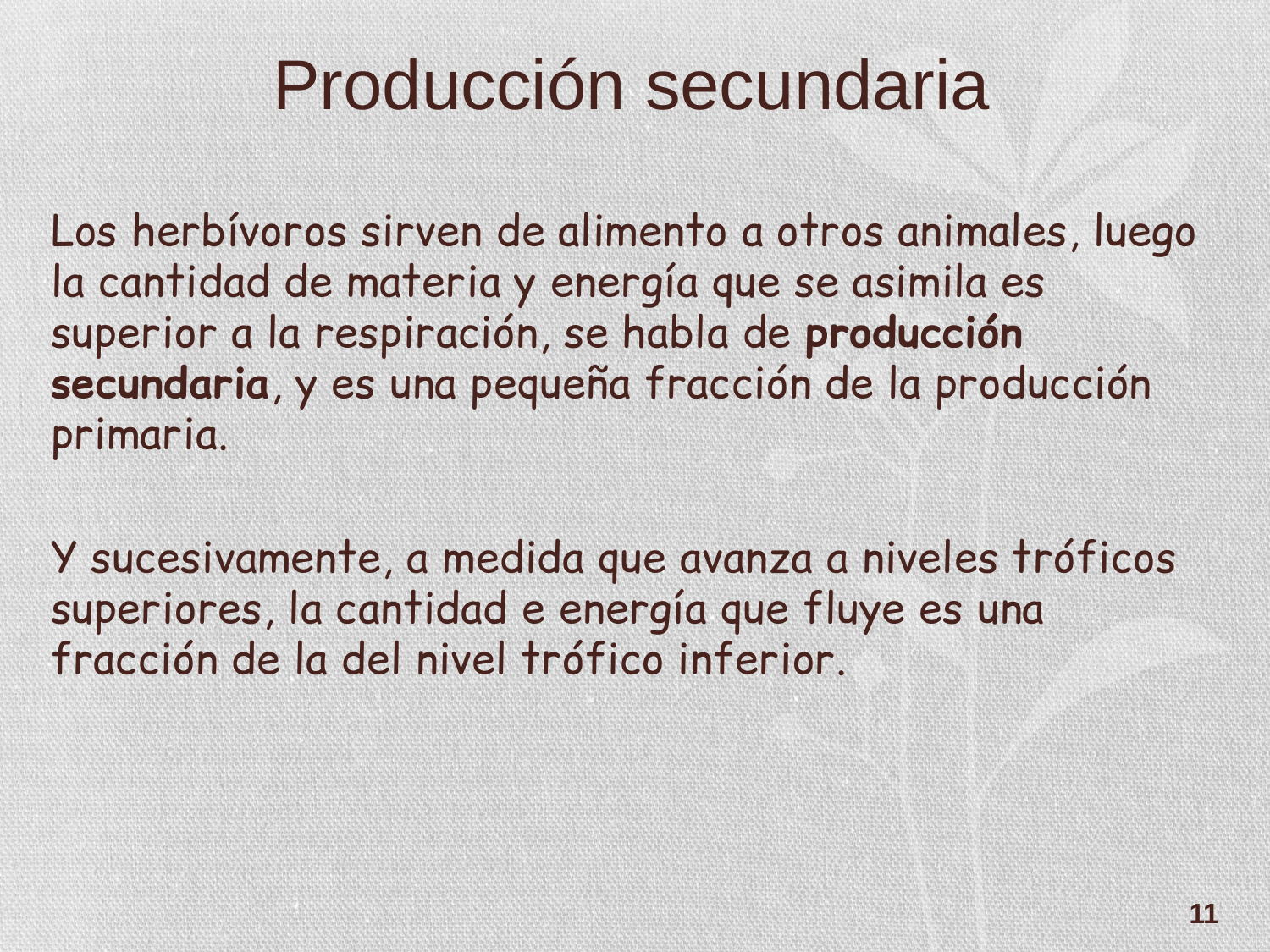

# Producción secundaria

Los herbívoros sirven de alimento a otros animales, luego la cantidad de materia y energía que se asimila es superior a la respiración, se habla de producción secundaria, y es una pequeña fracción de la producción primaria.

Y sucesivamente, a medida que avanza a niveles tróficos superiores, la cantidad e energía que fluye es una fracción de la del nivel trófico inferior.

11